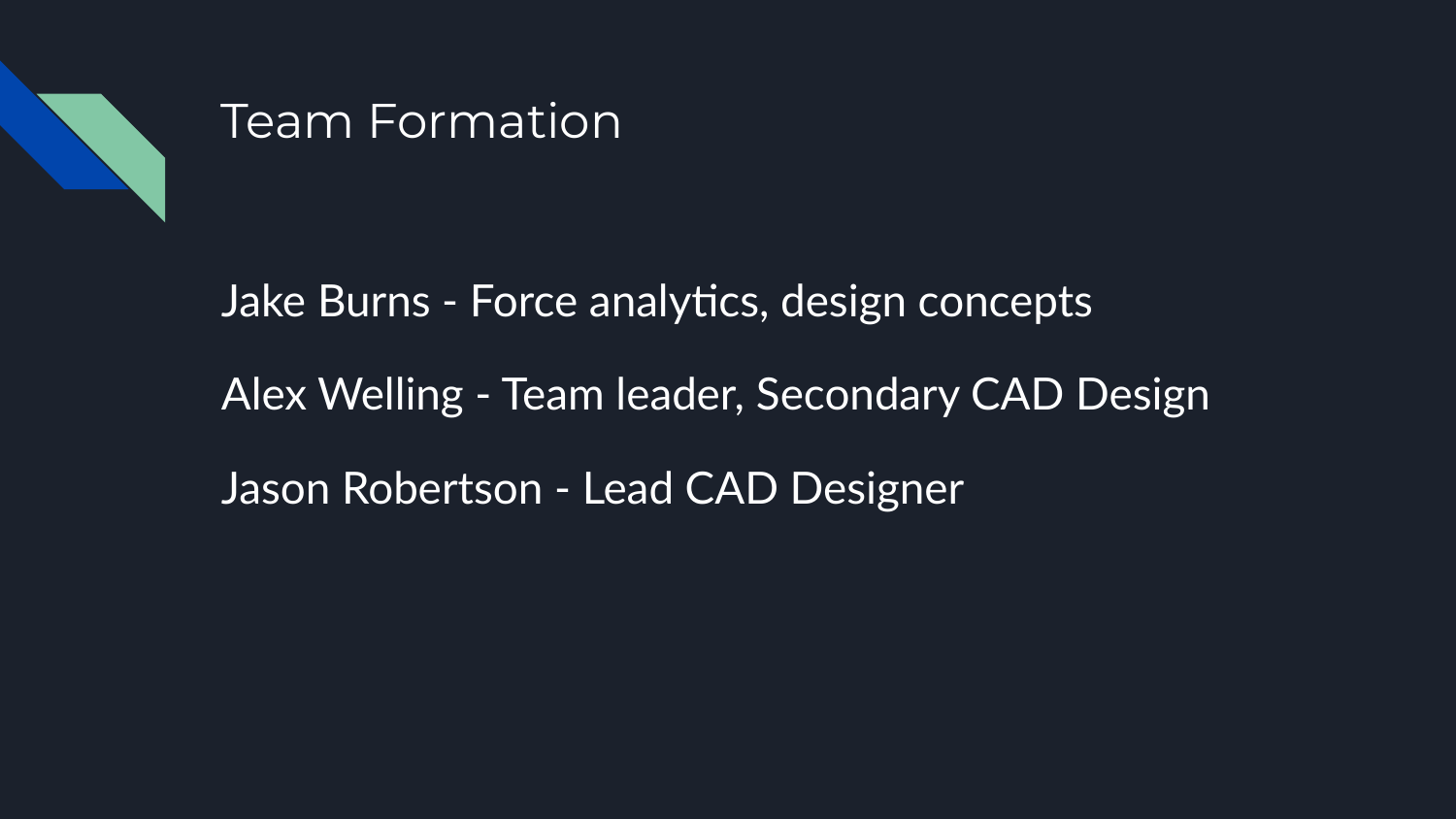

# Team Formation
Jake Burns - Force analytics, design concepts
Alex Welling - Team leader, Secondary CAD Design
Jason Robertson - Lead CAD Designer